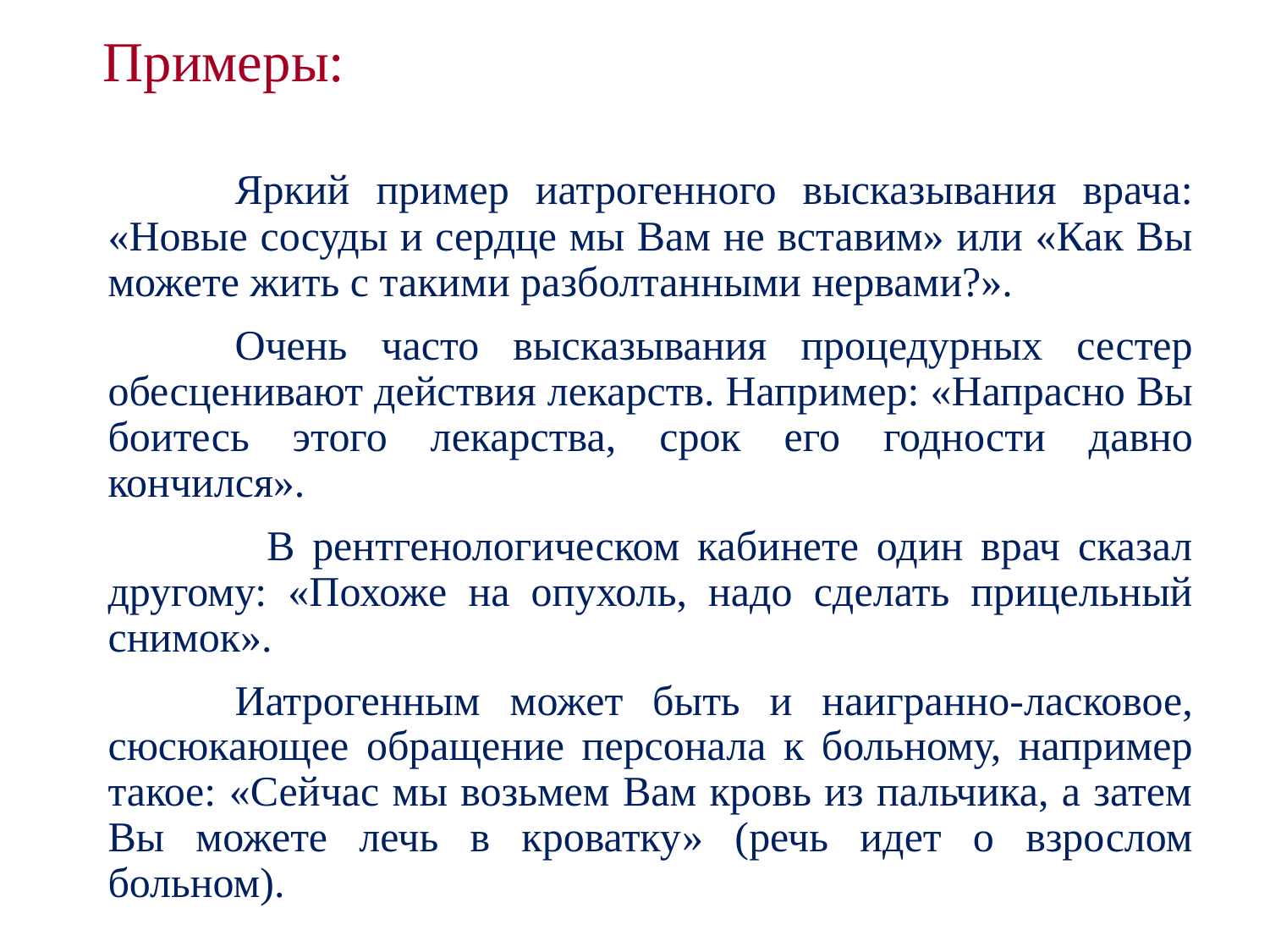

Примеры:
		Яркий пример иатрогенного высказывания врача: «Новые сосуды и сердце мы Вам не вставим» или «Как Вы можете жить с такими разболтанными нервами?».
		Очень часто высказывания процедурных сестер обесценивают действия лекарств. Например: «Напрасно Вы боитесь этого лекарства, срок его годности давно кончился».
  		 В рентгенологическом кабинете один врач сказал другому: «Похоже на опухоль, надо сделать прицельный снимок».
		Иатрогенным может быть и наигранно-ласковое, сюсюкающее обращение персонала к больному, например такое: «Сейчас мы возьмем Вам кровь из пальчика, а затем Вы можете лечь в кроватку» (речь идет о взрослом больном).